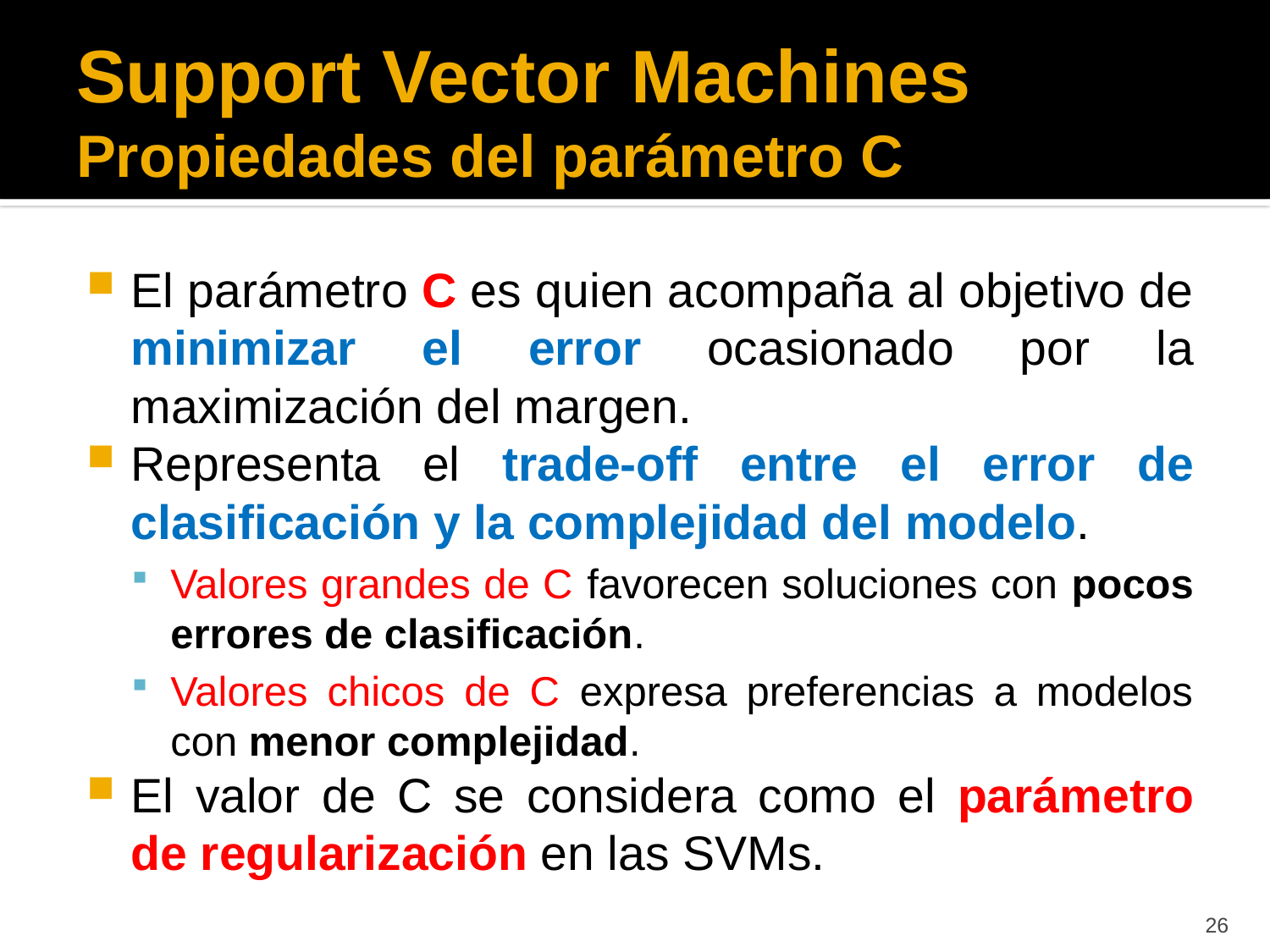

# Support Vector Machines Propiedades del parámetro C
El parámetro C es quien acompaña al objetivo de minimizar el error ocasionado por la maximización del margen.
Representa el trade-off entre el error de clasificación y la complejidad del modelo.
Valores grandes de C favorecen soluciones con pocos errores de clasificación.
Valores chicos de C expresa preferencias a modelos con menor complejidad.
El valor de C se considera como el parámetro de regularización en las SVMs.

26